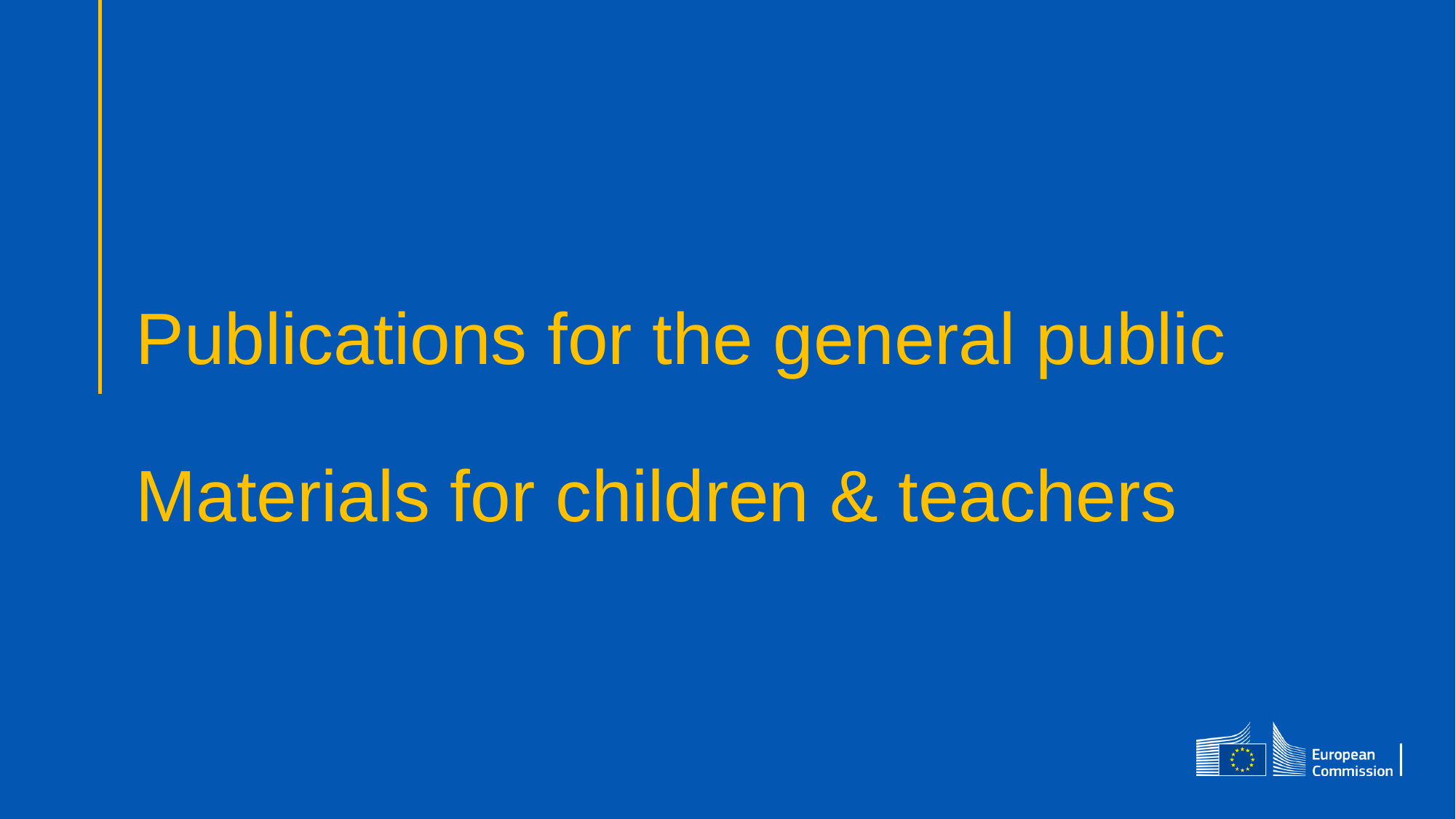

# Publications for the general public Materials for children & teachers